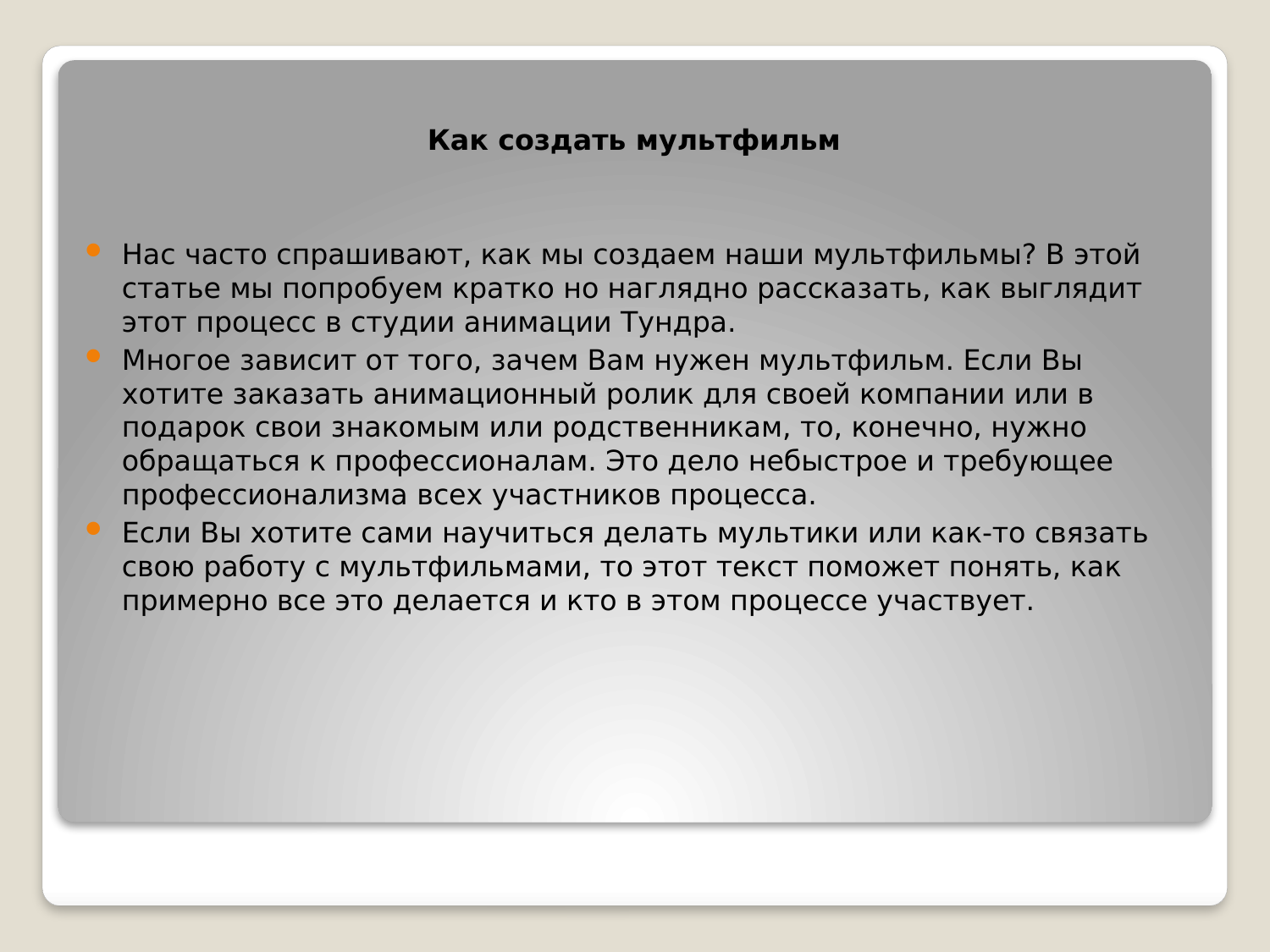

Как создать мультфильм

Нас часто спрашивают, как мы создаем наши мультфильмы? В этой статье мы попробуем кратко но наглядно рассказать, как выглядит этот процесс в студии анимации Тундра.
Многое зависит от того, зачем Вам нужен мультфильм. Если Вы хотите заказать анимационный ролик для своей компании или в подарок свои знакомым или родственникам, то, конечно, нужно обращаться к профессионалам. Это дело небыстрое и требующее профессионализма всех участников процесса.
Если Вы хотите сами научиться делать мультики или как-то связать свою работу с мультфильмами, то этот текст поможет понять, как примерно все это делается и кто в этом процессе участвует.